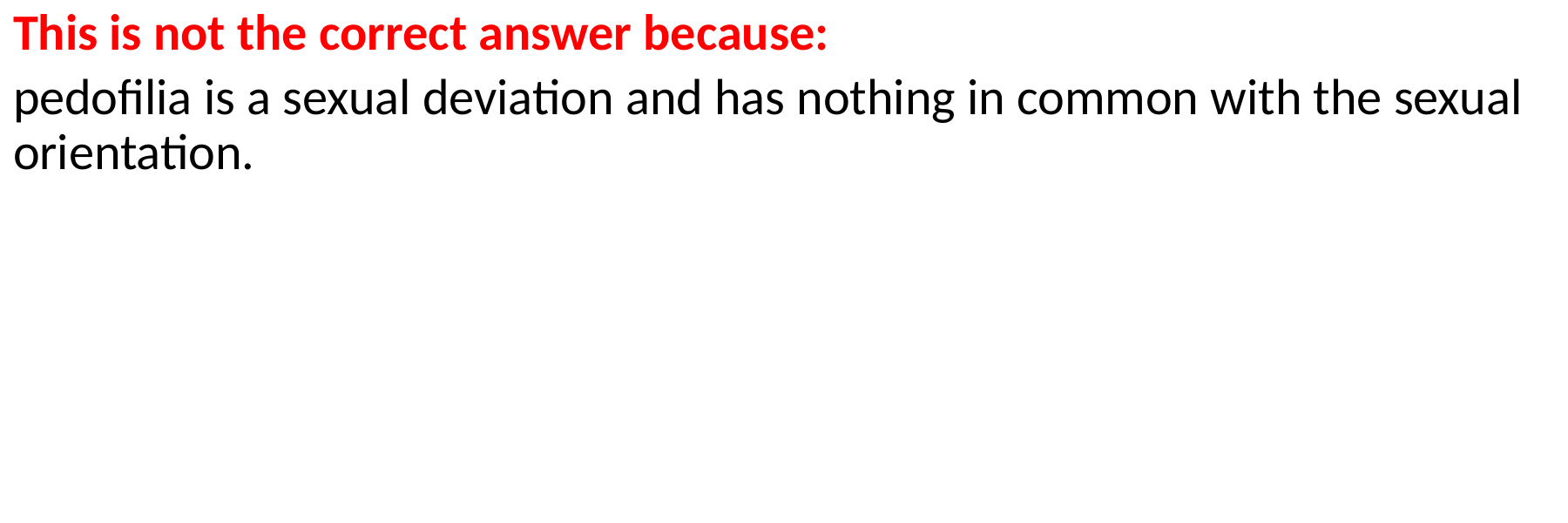

This is not the correct answer because:
pedofilia is a sexual deviation and has nothing in common with the sexual orientation.